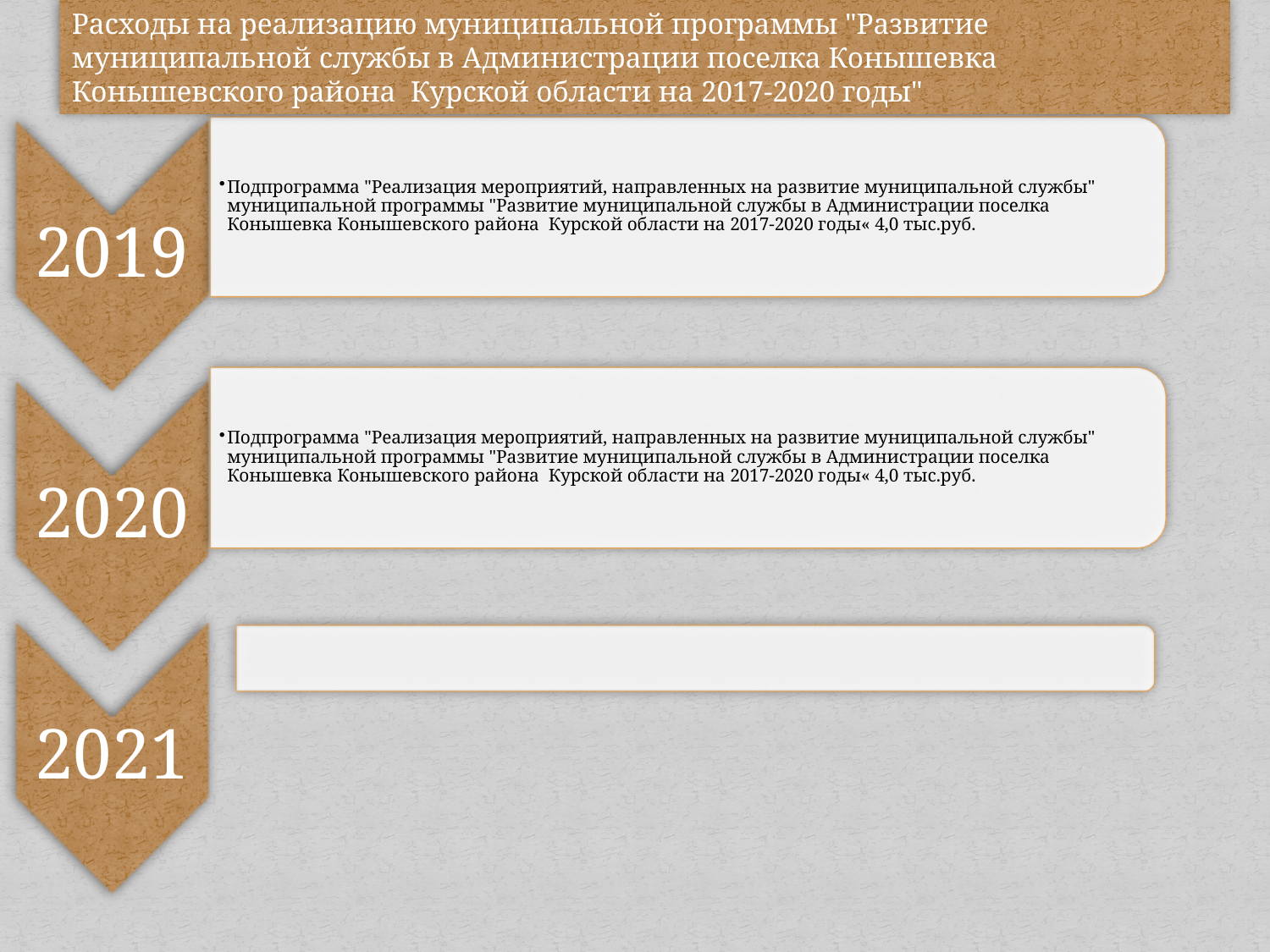

Расходы на реализацию муниципальной программы "Развитие муниципальной службы в Администрации поселка Конышевка Конышевского района  Курской области на 2017-2020 годы"
2019
Подпрограмма "Реализация мероприятий, направленных на развитие муниципальной службы" муниципальной программы "Развитие муниципальной службы в Администрации поселка Конышевка Конышевского района  Курской области на 2017-2020 годы« 4,0 тыс.руб.
2020
Подпрограмма "Реализация мероприятий, направленных на развитие муниципальной службы" муниципальной программы "Развитие муниципальной службы в Администрации поселка Конышевка Конышевского района  Курской области на 2017-2020 годы« 4,0 тыс.руб.
2021